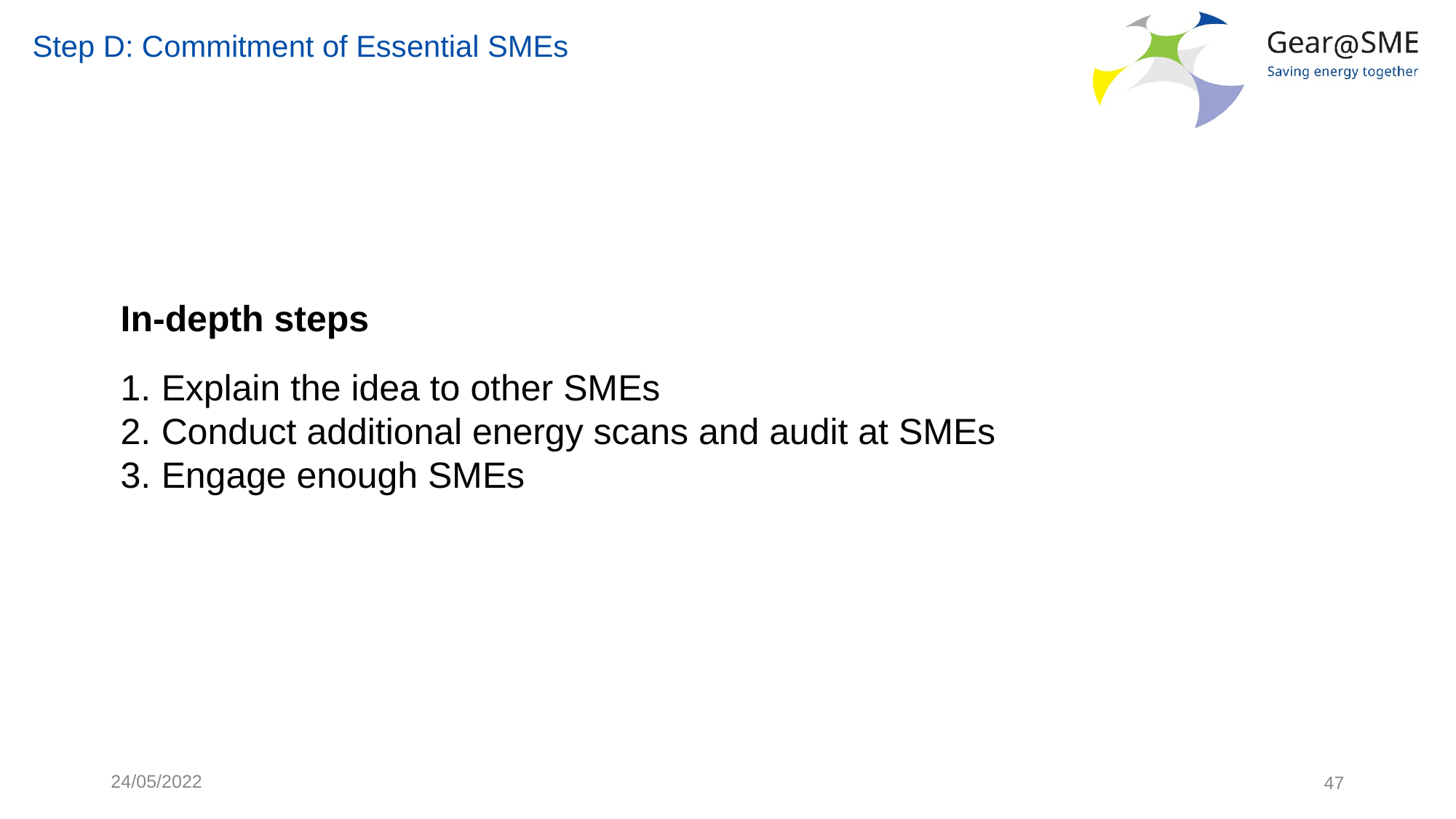

# Step D: Commitment of Essential SMEs
In-depth steps

Explain the idea to other SMEs
Conduct additional energy scans and audit at SMEs
Engage enough SMEs

24/05/2022
47